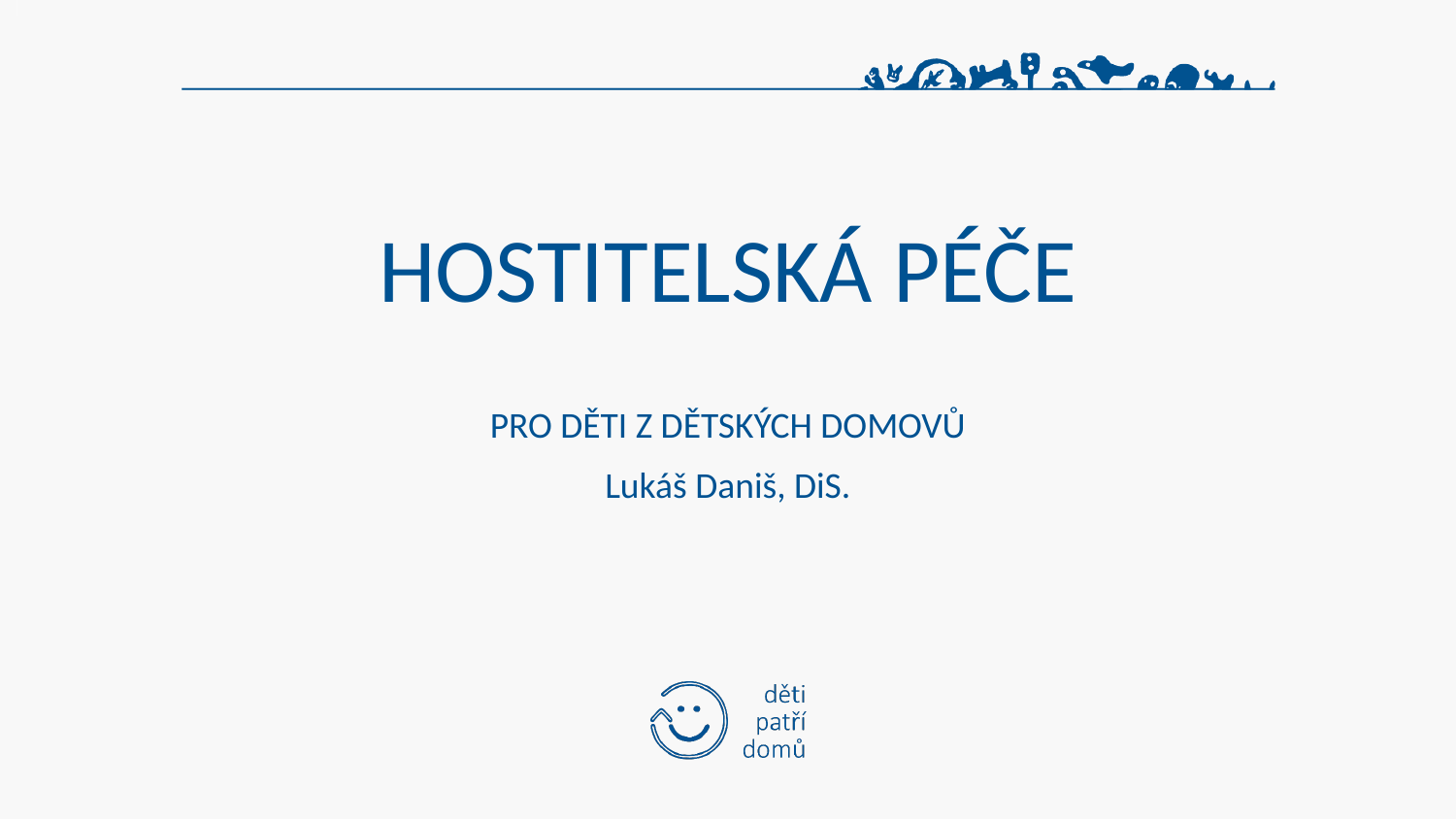

# HOSTITELSKÁ PÉČE
PRO DĚTI Z DĚTSKÝCH DOMOVŮ
Lukáš Daniš, DiS.